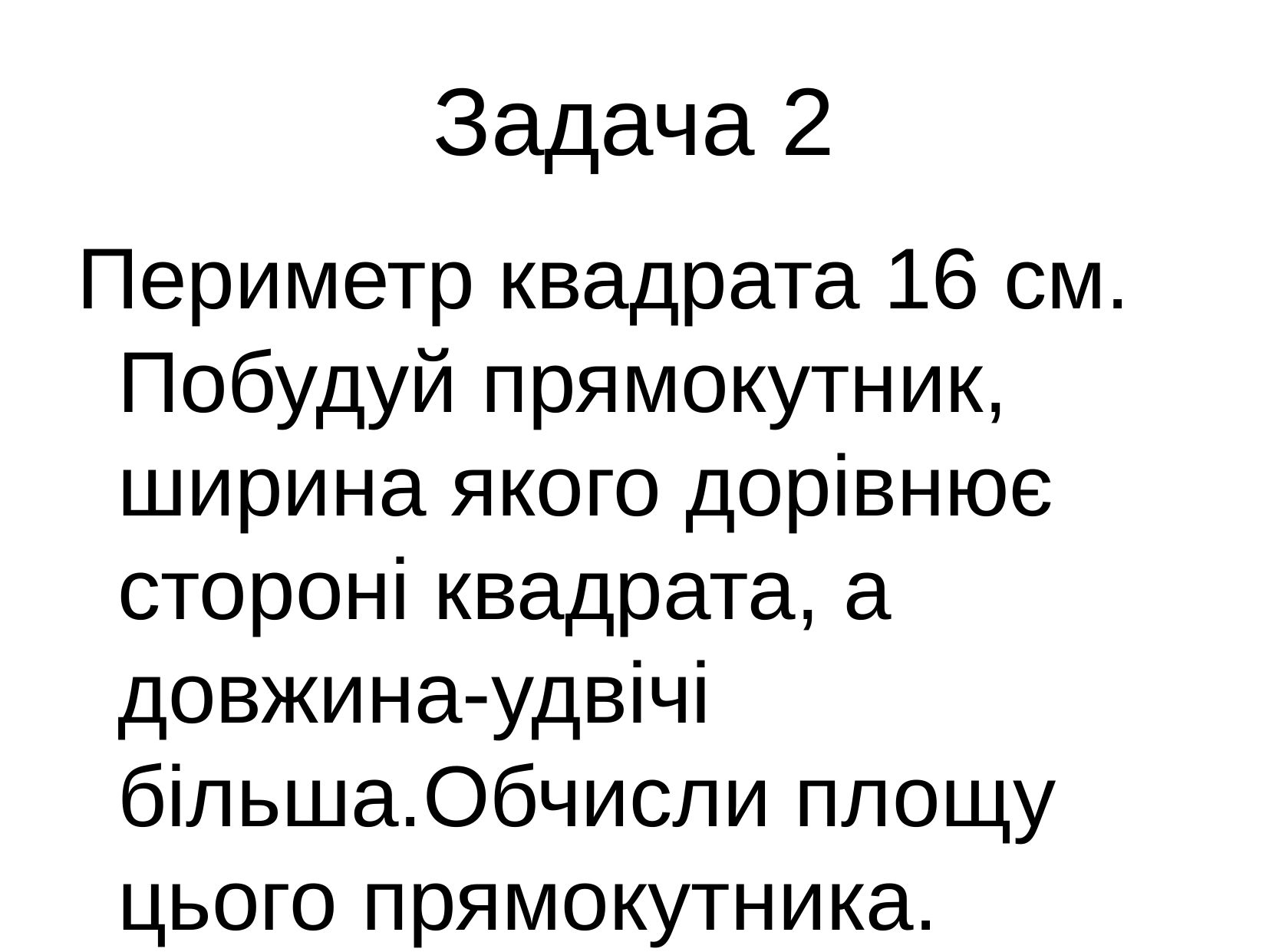

Задача 2
Периметр квадрата 16 см. Побудуй прямокутник, ширина якого дорівнює стороні квадрата, а довжина-удвічі більша.Обчисли площу цього прямокутника.